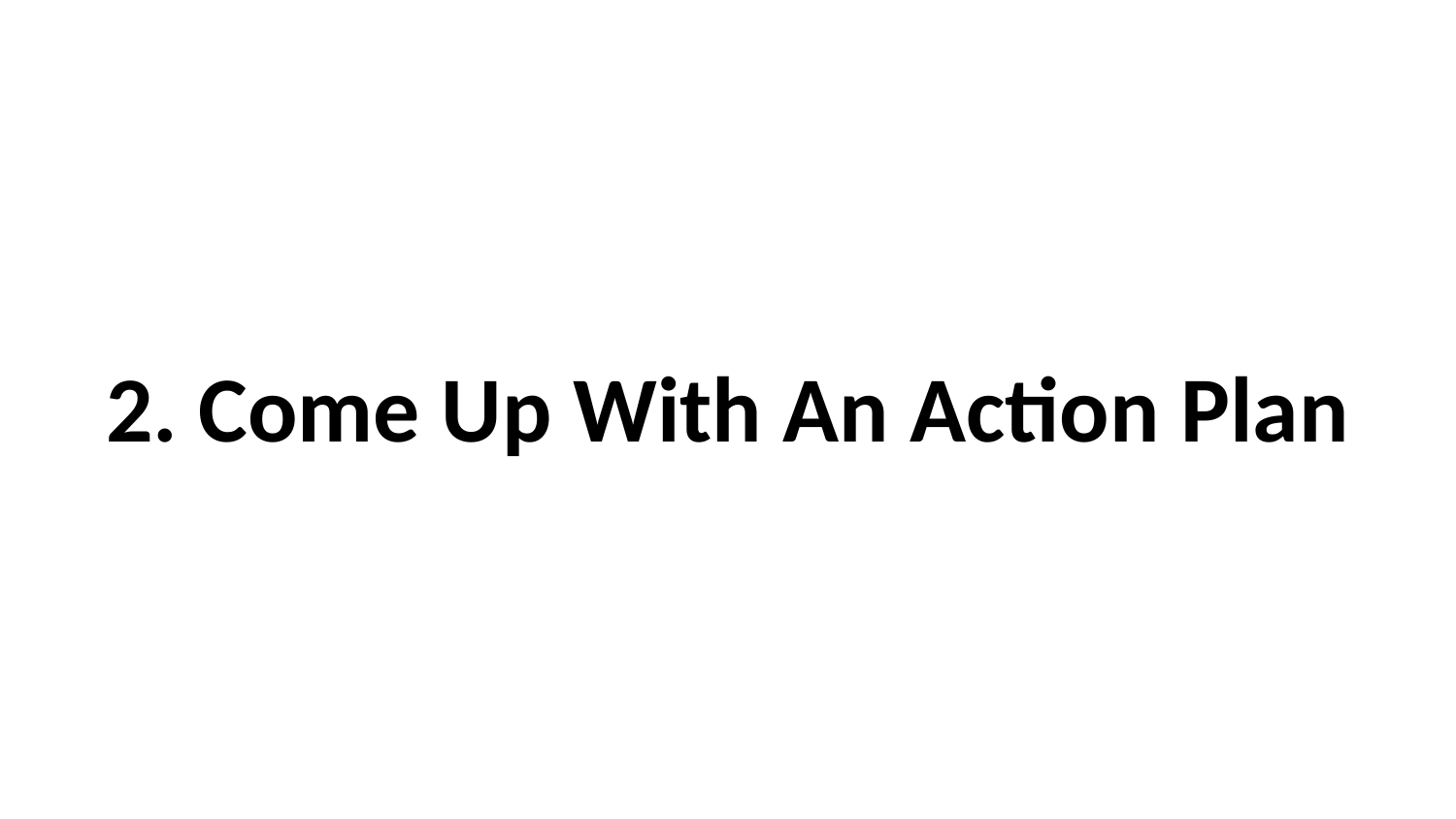

# 2. Come Up With An Action Plan